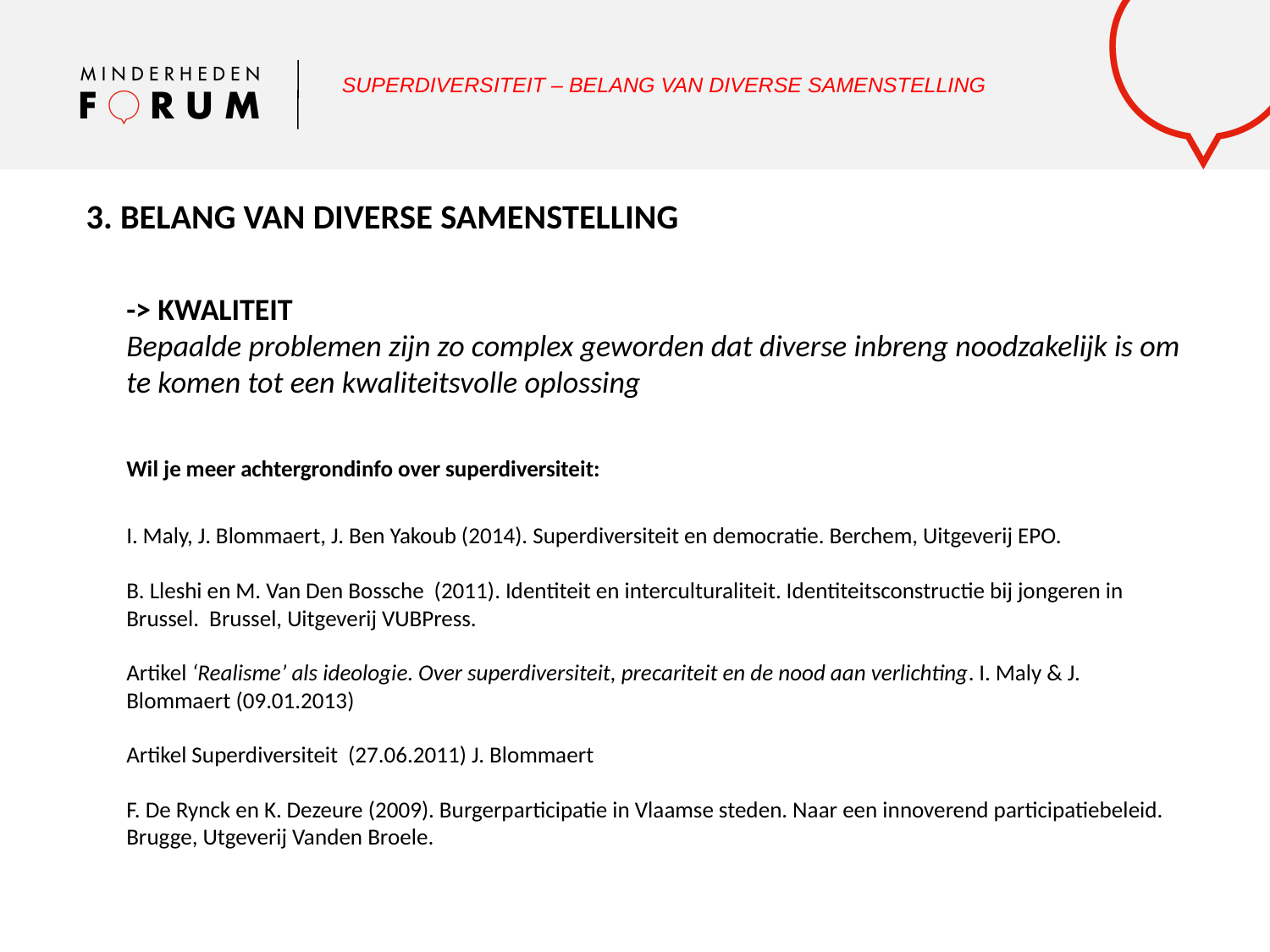

SUPERDIVERSITEIT – BELANG VAN DIVERSE SAMENSTELLING

3. BELANG VAN DIVERSE SAMENSTELLING
	-> KWALITEIT
Bepaalde problemen zijn zo complex geworden dat diverse inbreng noodzakelijk is om te komen tot een kwaliteitsvolle oplossing
Wil je meer achtergrondinfo over superdiversiteit:
I. Maly, J. Blommaert, J. Ben Yakoub (2014). Superdiversiteit en democratie. Berchem, Uitgeverij EPO.
B. Lleshi en M. Van Den Bossche  (2011). Identiteit en interculturaliteit. Identiteitsconstructie bij jongeren in Brussel.  Brussel, Uitgeverij VUBPress.
Artikel ‘Realisme’ als ideologie. Over superdiversiteit, precariteit en de nood aan verlichting. I. Maly & J. Blommaert (09.01.2013)
Artikel Superdiversiteit  (27.06.2011) J. Blommaert
F. De Rynck en K. Dezeure (2009). Burgerparticipatie in Vlaamse steden. Naar een innoverend participatiebeleid. Brugge, Utgeverij Vanden Broele.